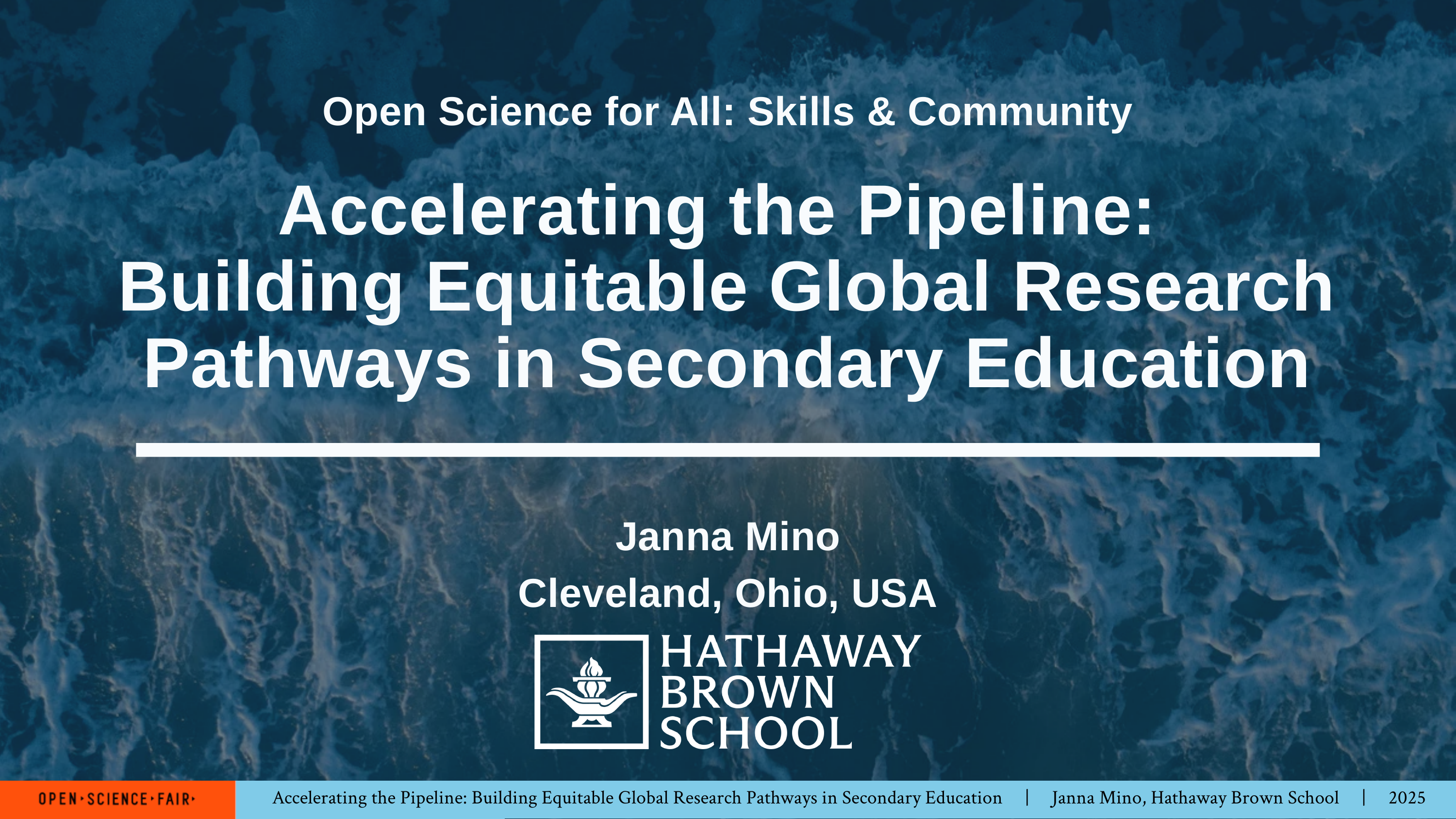

Open Science for All: Skills & Community
Accelerating the Pipeline:
Building Equitable Global Research
Pathways in Secondary Education

Janna Mino
Cleveland, Ohio, USA

Accelerating the Pipeline: Building Equitable Global Research Pathways in Secondary Education     |     Janna Mino, Hathaway Brown School     |     2025